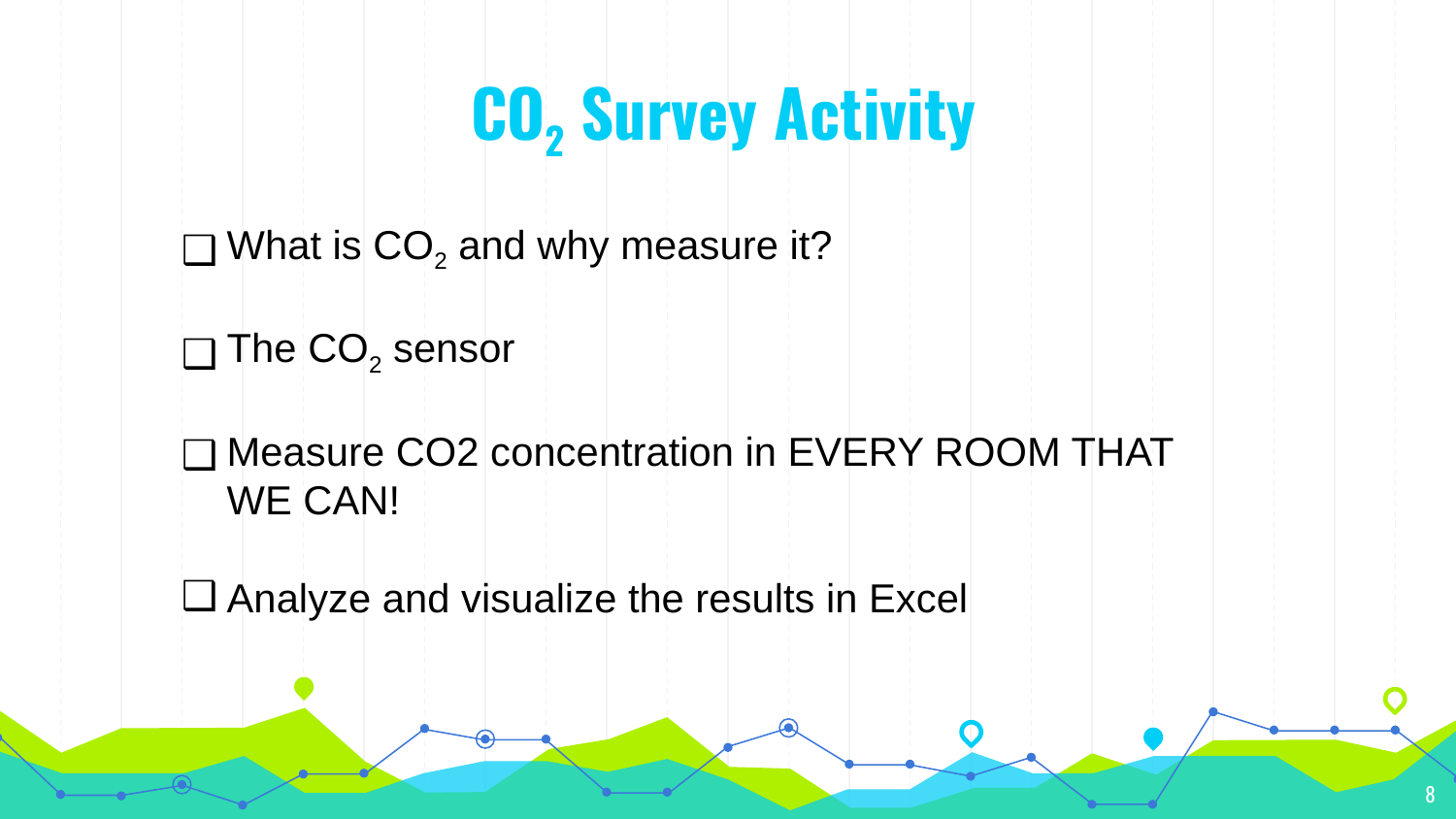

# CO2 Survey Activity
What is CO2 and why measure it?

The CO2 sensor

Measure CO2 concentration in EVERY ROOM THAT WE CAN!

Analyze and visualize the results in Excel
8